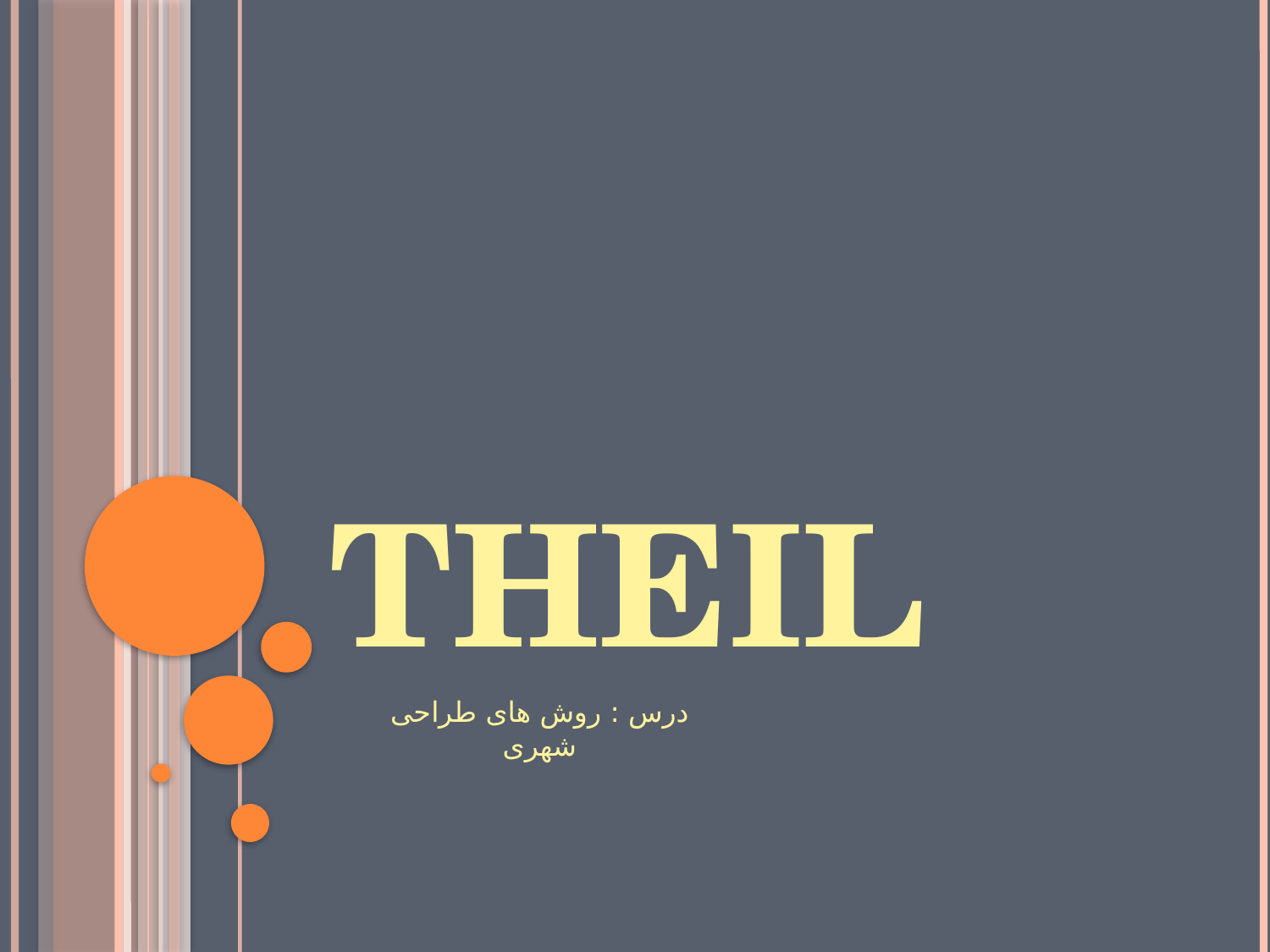

# theil
درس : روش های طراحی شهری